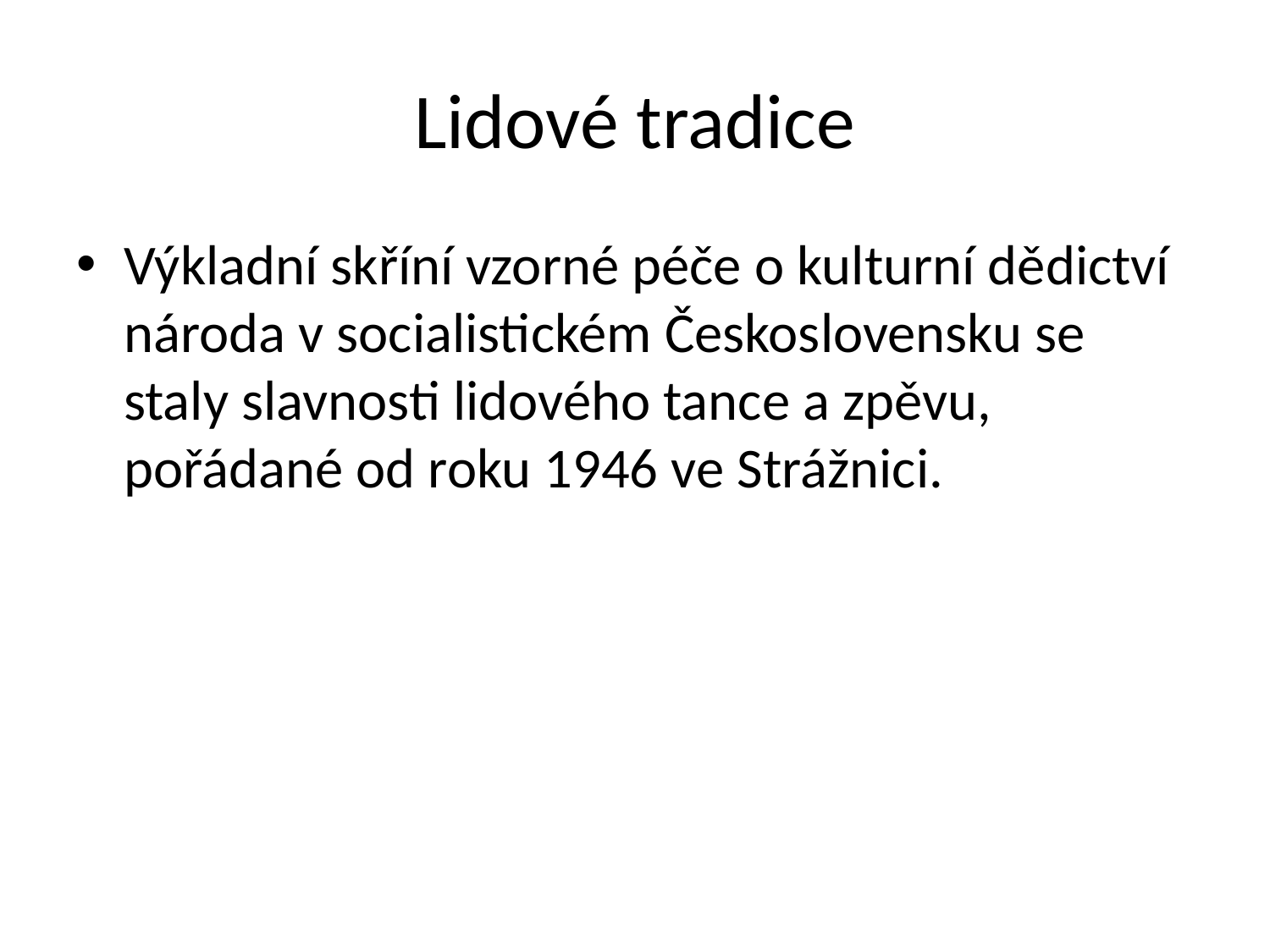

# Lidové tradice
Výkladní skříní vzorné péče o kulturní dědictví národa v socialistickém Československu se staly slavnosti lidového tance a zpěvu, pořádané od roku 1946 ve Strážnici.